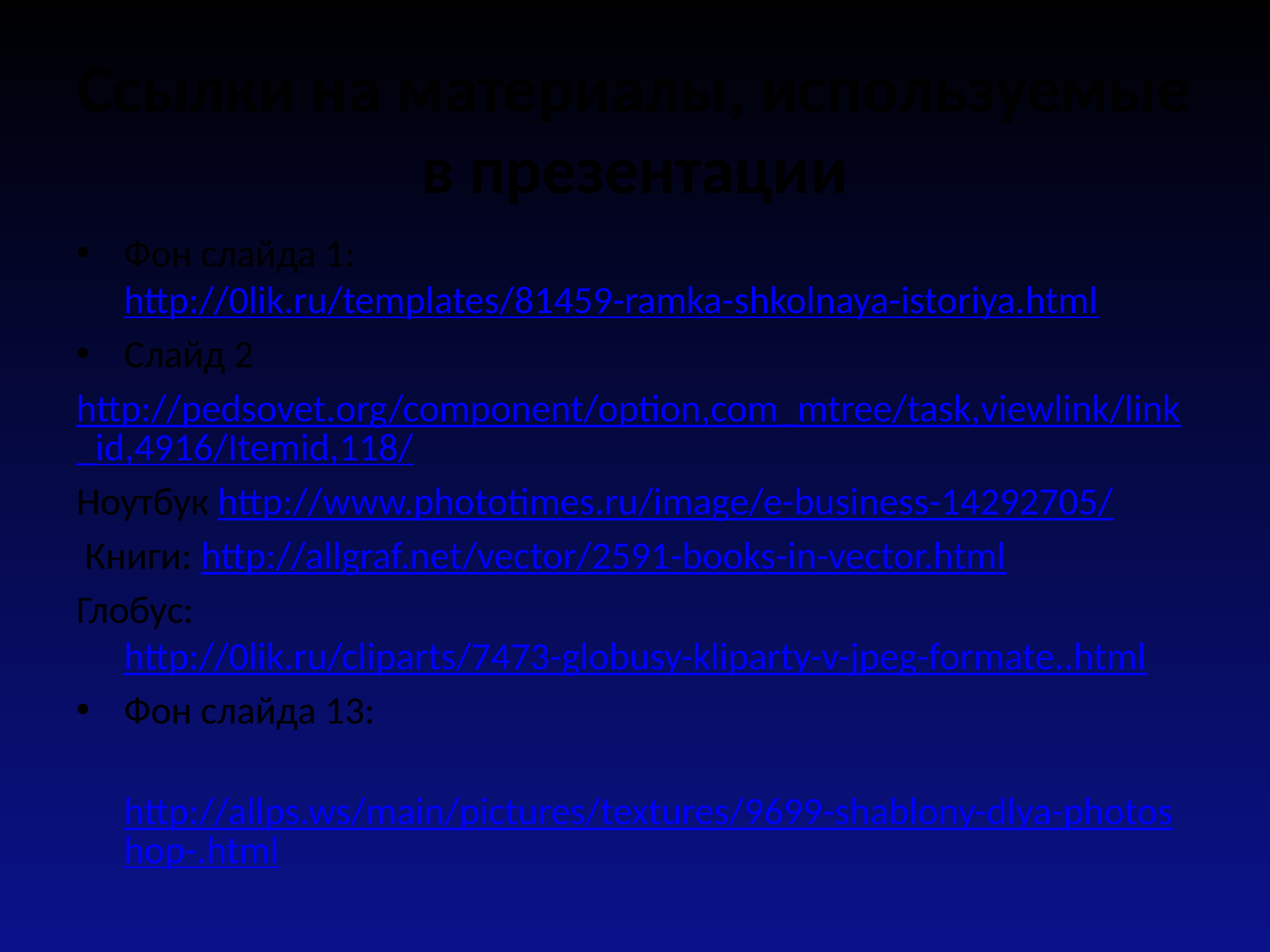

# Ссылки на материалы, используемые в презентации
Фон слайда 1: http://0lik.ru/templates/81459-ramka-shkolnaya-istoriya.html
Слайд 2
http://pedsovet.org/component/option,com_mtree/task,viewlink/link_id,4916/Itemid,118/
Ноутбук http://www.phototimes.ru/image/e-business-14292705/
 Книги: http://allgraf.net/vector/2591-books-in-vector.html
Глобус: http://0lik.ru/cliparts/7473-globusy-kliparty-v-jpeg-formate..html
Фон слайда 13:
 http://allps.ws/main/pictures/textures/9699-shablony-dlya-photoshop-.html